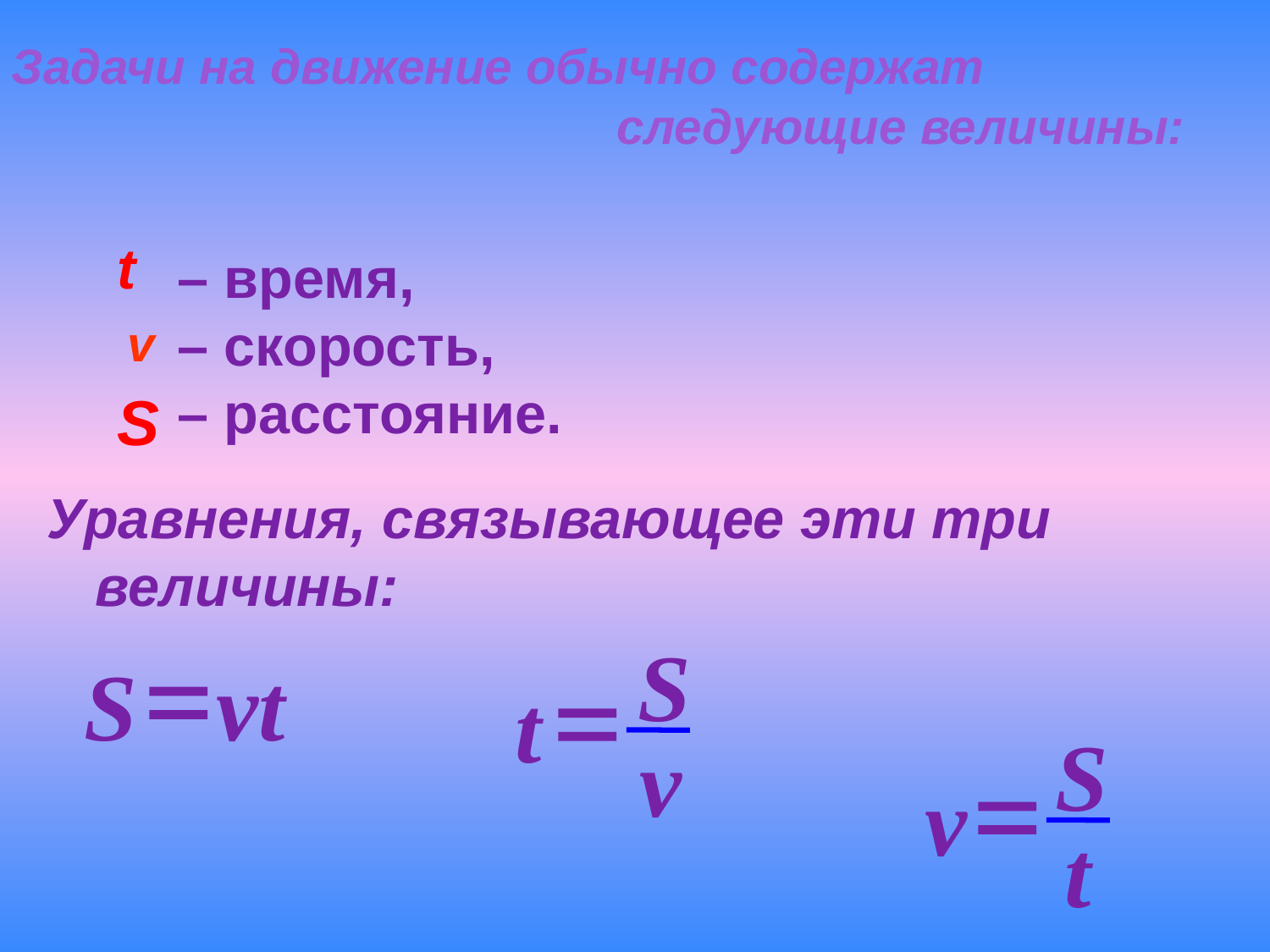

Задачи на движение обычно содержат
                                            следующие величины:
t
– время,
– скорость,
– расстояние.
v
S

Уравнения, связывающее эти три величины:
S
=
t
v

=

S
vt
S
=
v
t